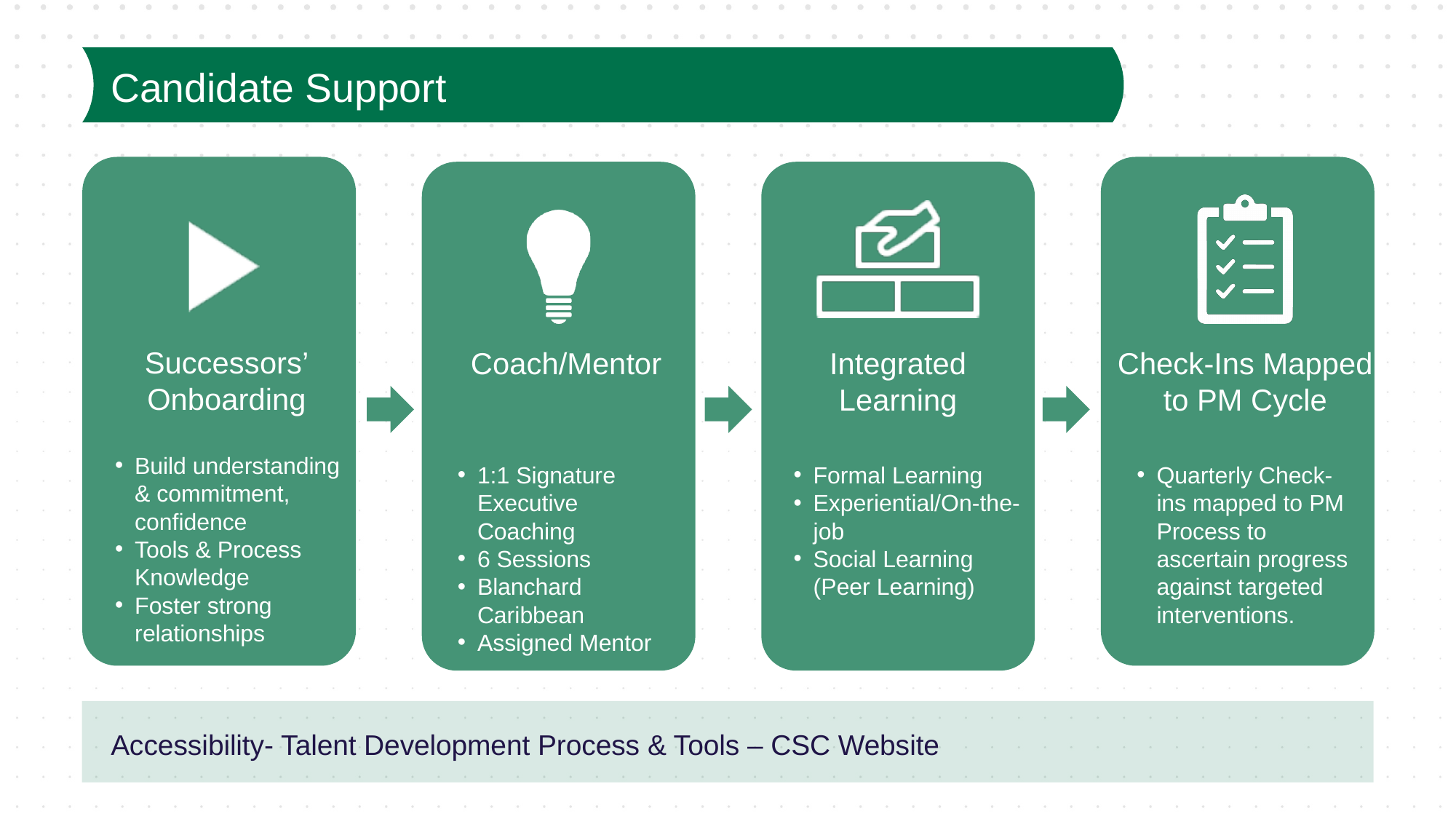

Candidate Support

Successors’
Onboarding
Coach/Mentor
Integrated Learning
Check-Ins Mapped to PM Cycle

Build understanding & commitment, confidence
Tools & Process Knowledge
Foster strong relationships
1:1 Signature Executive Coaching
6 Sessions
Blanchard Caribbean
Assigned Mentor
Formal Learning
Experiential/On-the-job
Social Learning (Peer Learning)
Quarterly Check-ins mapped to PM Process to ascertain progress against targeted interventions.

Accessibility- Talent Development Process & Tools – CSC Website